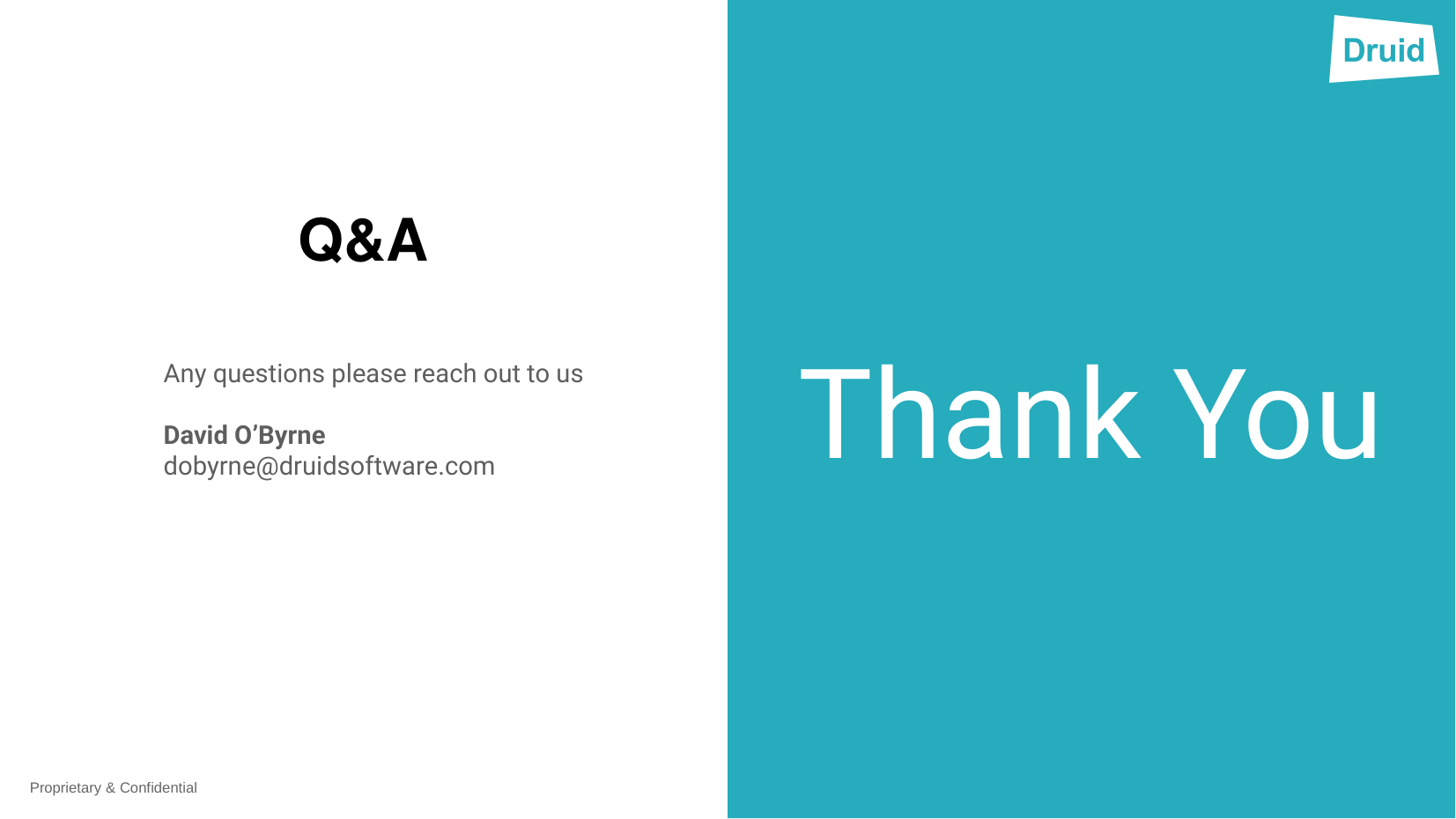

# Q&A
Thank You
Any questions please reach out to us

David O’Byrne
dobyrne@druidsoftware.com